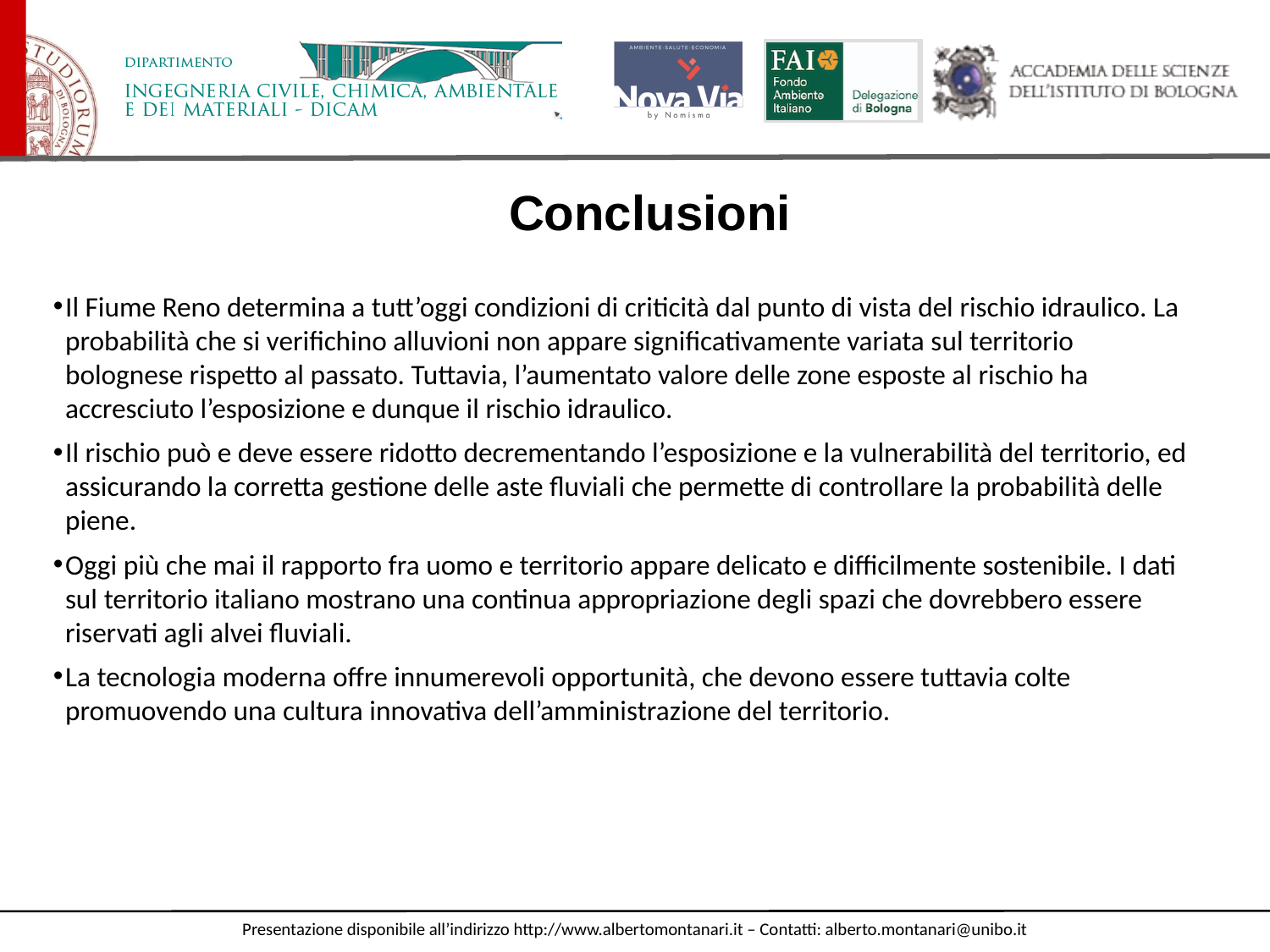

Conclusioni
Il Fiume Reno determina a tutt’oggi condizioni di criticità dal punto di vista del rischio idraulico. La probabilità che si verifichino alluvioni non appare significativamente variata sul territorio bolognese rispetto al passato. Tuttavia, l’aumentato valore delle zone esposte al rischio ha accresciuto l’esposizione e dunque il rischio idraulico.
Il rischio può e deve essere ridotto decrementando l’esposizione e la vulnerabilità del territorio, ed assicurando la corretta gestione delle aste fluviali che permette di controllare la probabilità delle piene.
Oggi più che mai il rapporto fra uomo e territorio appare delicato e difficilmente sostenibile. I dati sul territorio italiano mostrano una continua appropriazione degli spazi che dovrebbero essere riservati agli alvei fluviali.
La tecnologia moderna offre innumerevoli opportunità, che devono essere tuttavia colte promuovendo una cultura innovativa dell’amministrazione del territorio.